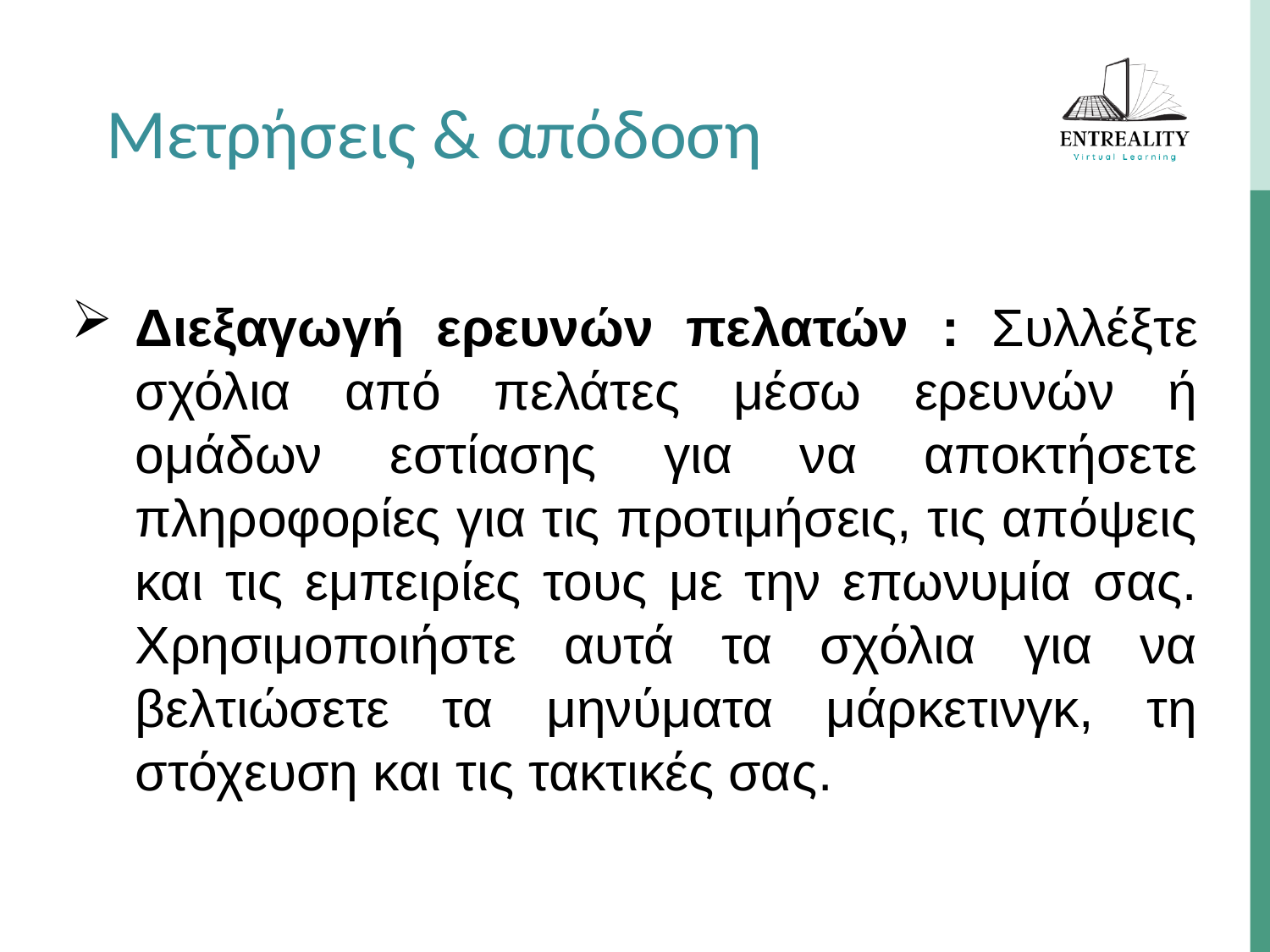

Μετρήσεις & απόδοση

Διεξαγωγή ερευνών πελατών : Συλλέξτε σχόλια από πελάτες μέσω ερευνών ή ομάδων εστίασης για να αποκτήσετε πληροφορίες για τις προτιμήσεις, τις απόψεις και τις εμπειρίες τους με την επωνυμία σας. Χρησιμοποιήστε αυτά τα σχόλια για να βελτιώσετε τα μηνύματα μάρκετινγκ, τη στόχευση και τις τακτικές σας.